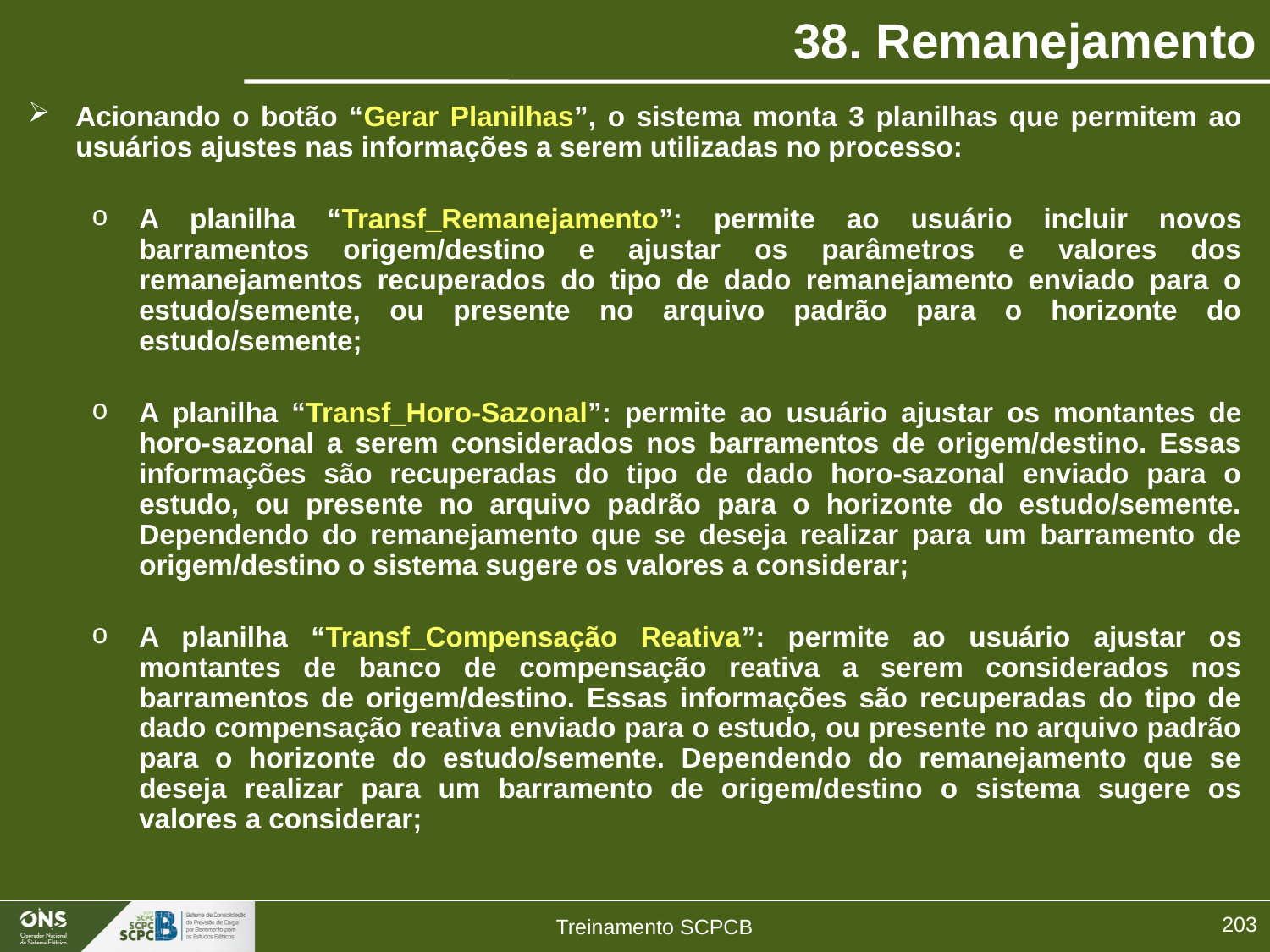

# 38. Remanejamento
Acionando o botão “Gerar Planilhas”, o sistema monta 3 planilhas que permitem ao usuários ajustes nas informações a serem utilizadas no processo:

A planilha “Transf_Remanejamento”: permite ao usuário incluir novos barramentos origem/destino e ajustar os parâmetros e valores dos remanejamentos recuperados do tipo de dado remanejamento enviado para o estudo/semente, ou presente no arquivo padrão para o horizonte do estudo/semente;

A planilha “Transf_Horo-Sazonal”: permite ao usuário ajustar os montantes de horo-sazonal a serem considerados nos barramentos de origem/destino. Essas informações são recuperadas do tipo de dado horo-sazonal enviado para o estudo, ou presente no arquivo padrão para o horizonte do estudo/semente. Dependendo do remanejamento que se deseja realizar para um barramento de origem/destino o sistema sugere os valores a considerar;

A planilha “Transf_Compensação Reativa”: permite ao usuário ajustar os montantes de banco de compensação reativa a serem considerados nos barramentos de origem/destino. Essas informações são recuperadas do tipo de dado compensação reativa enviado para o estudo, ou presente no arquivo padrão para o horizonte do estudo/semente. Dependendo do remanejamento que se deseja realizar para um barramento de origem/destino o sistema sugere os valores a considerar;